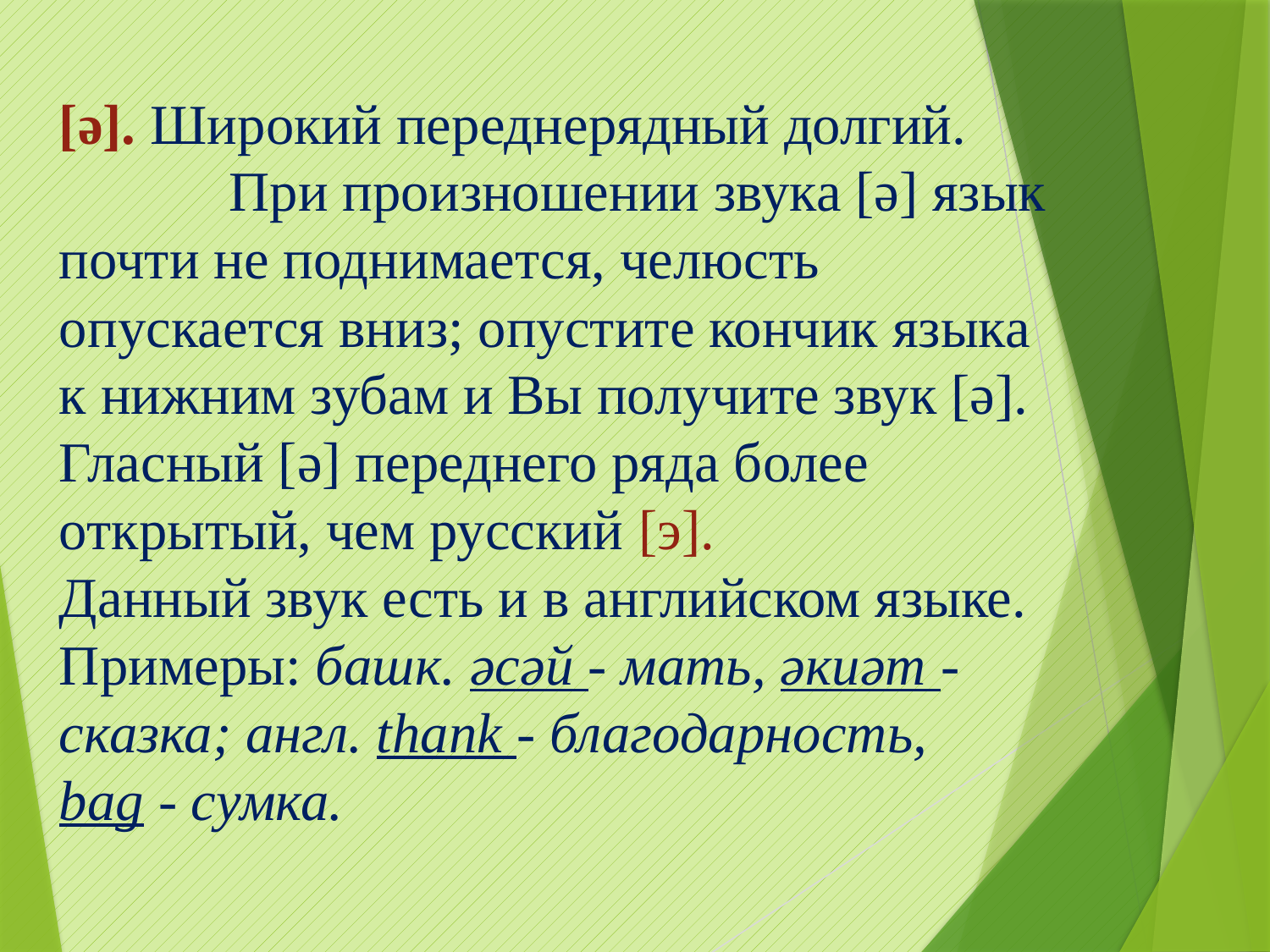

[ә]. Широкий переднерядный долгий.                   При произношении звука [ә] язык почти не поднимается, челюсть опускается вниз; опустите кончик языка к нижним зубам и Вы получите звук [ә]. Гласный [ә] переднего ряда более открытый, чем русский [э].
Данный звук есть и в английском языке. Примеры: башк. әсәй - мать, әкиәт - сказка; англ. thank - благодарность,
bag - сумка.